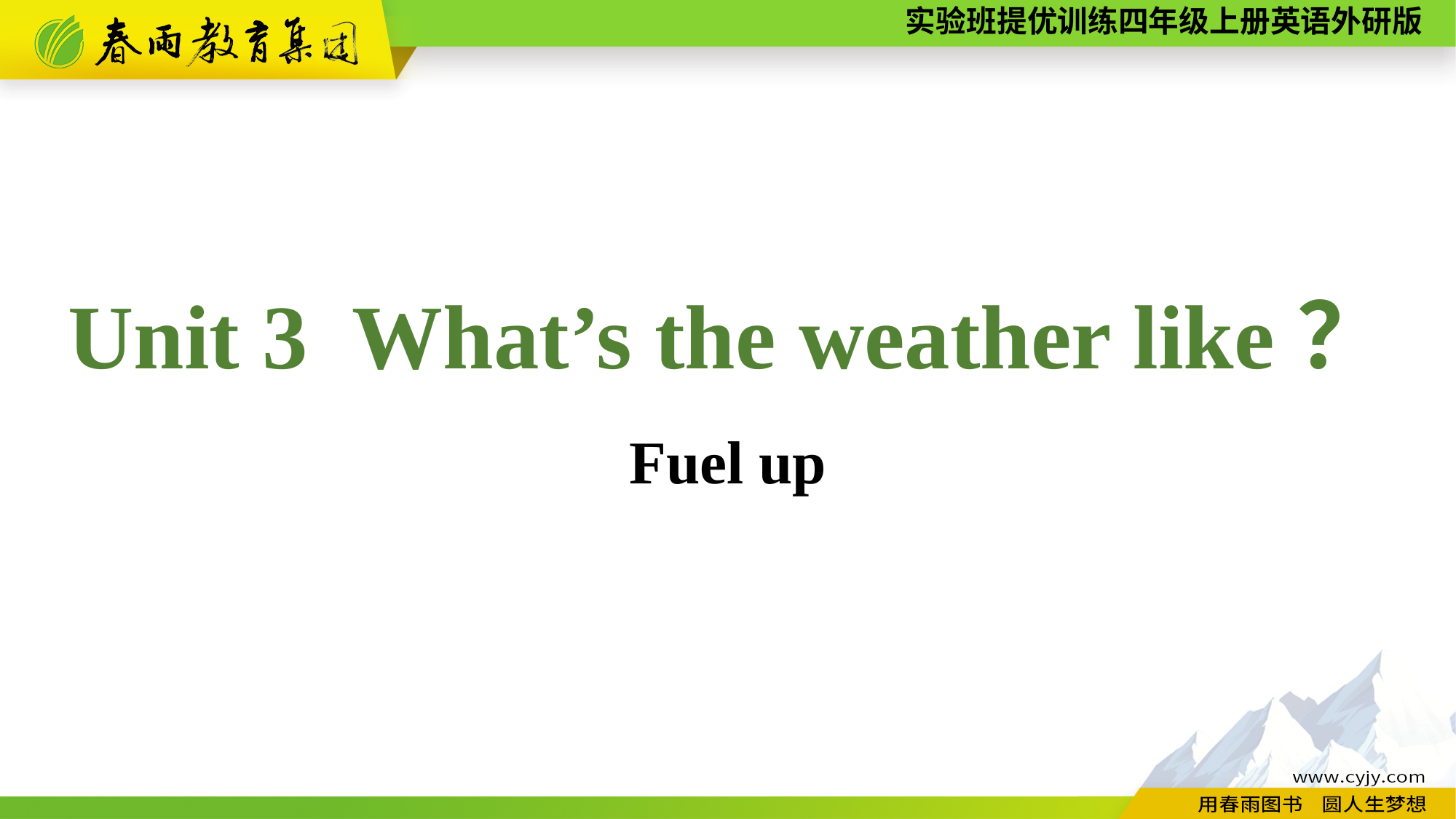

Unit 3  What’s the weather like？ Fuel up